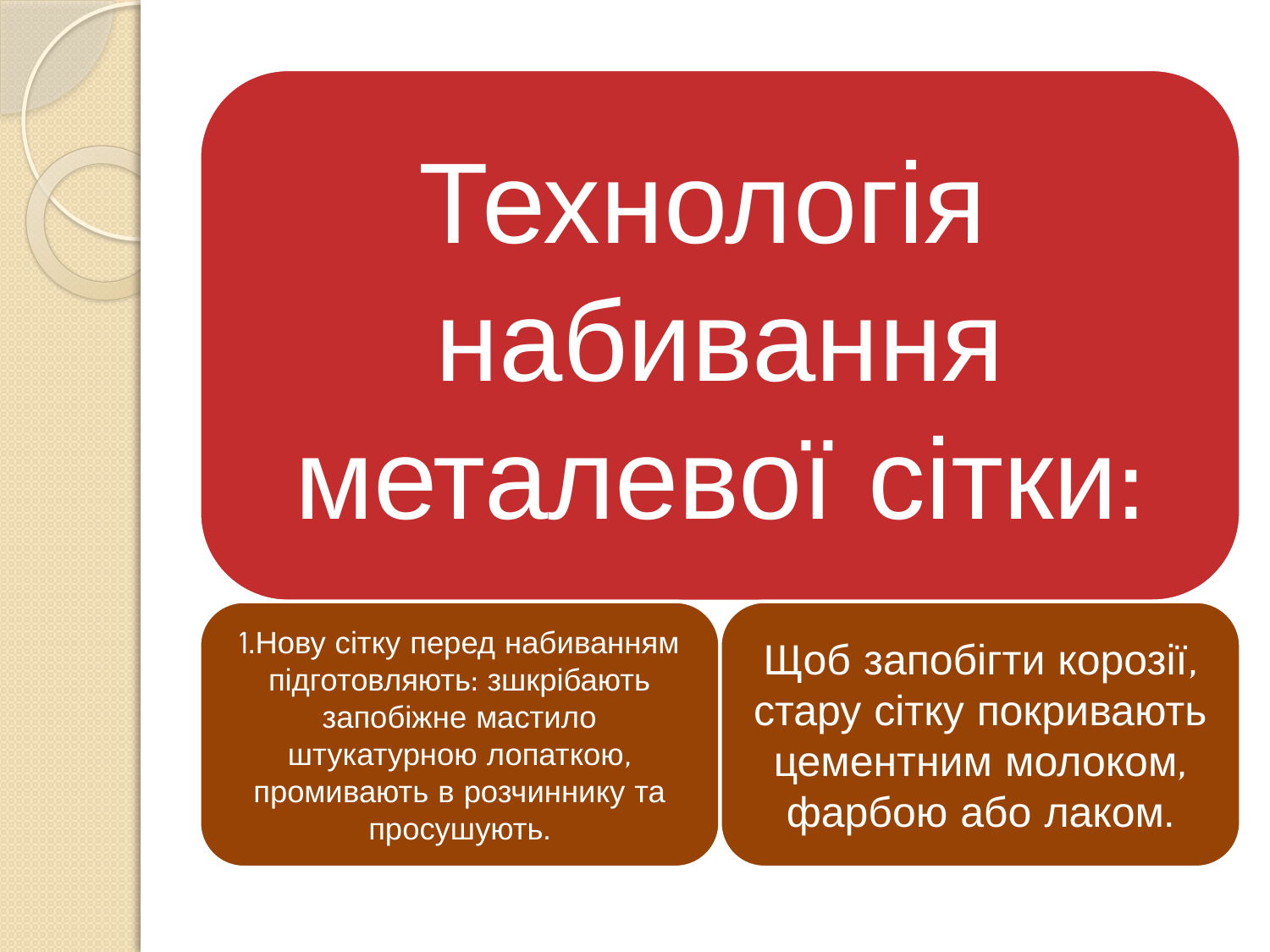

Технологія  набивання металевої сітки:
1.Нову сітку перед набиванням підготовляють: зшкрібають запобіжне мастило штукатурною лопаткою, промивають в розчиннику та просушують.
Щоб запобігти корозії, стару сітку покривають цементним молоком, фарбою або лаком.